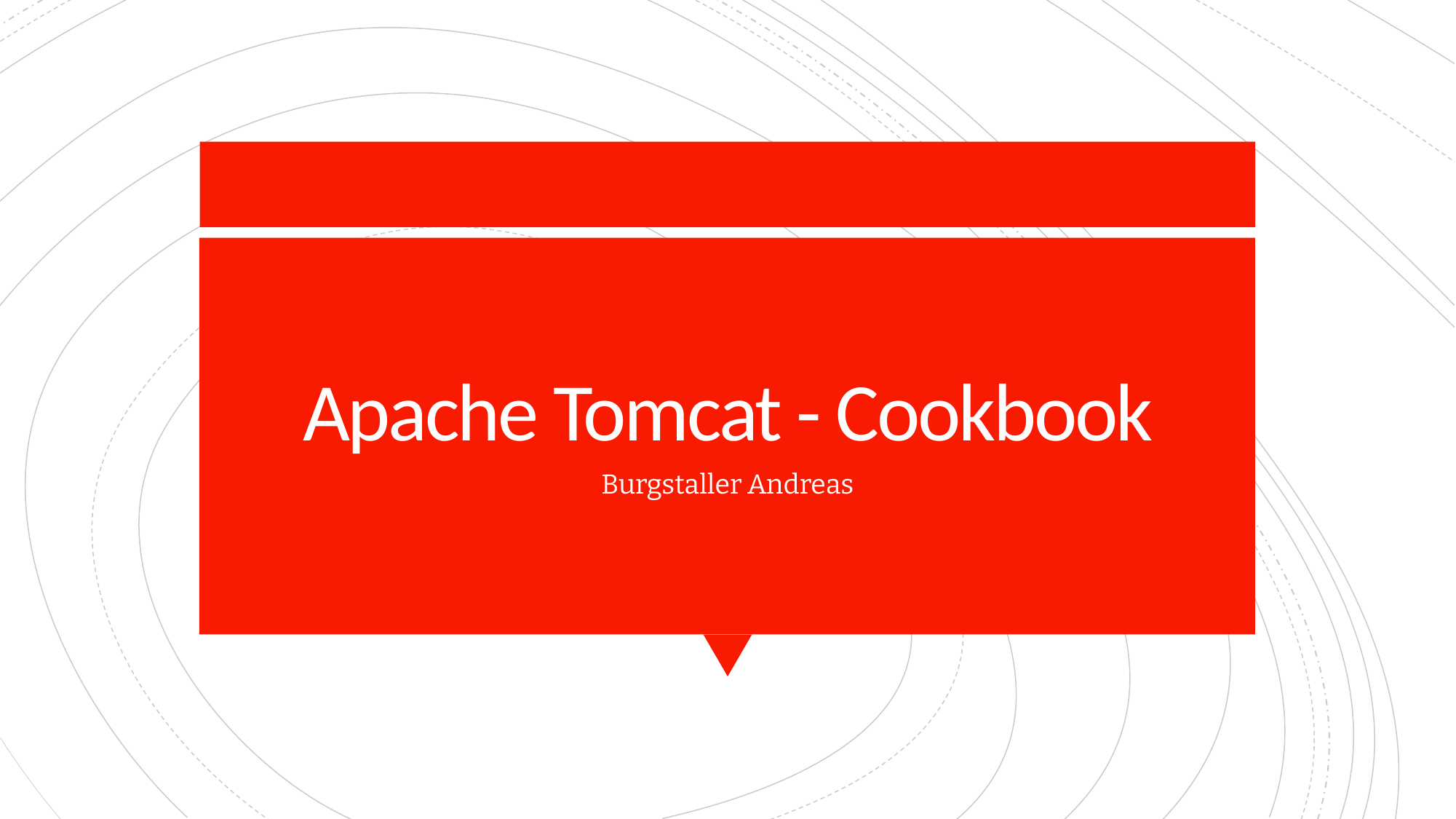

# Apache Tomcat - Cookbook
Burgstaller Andreas